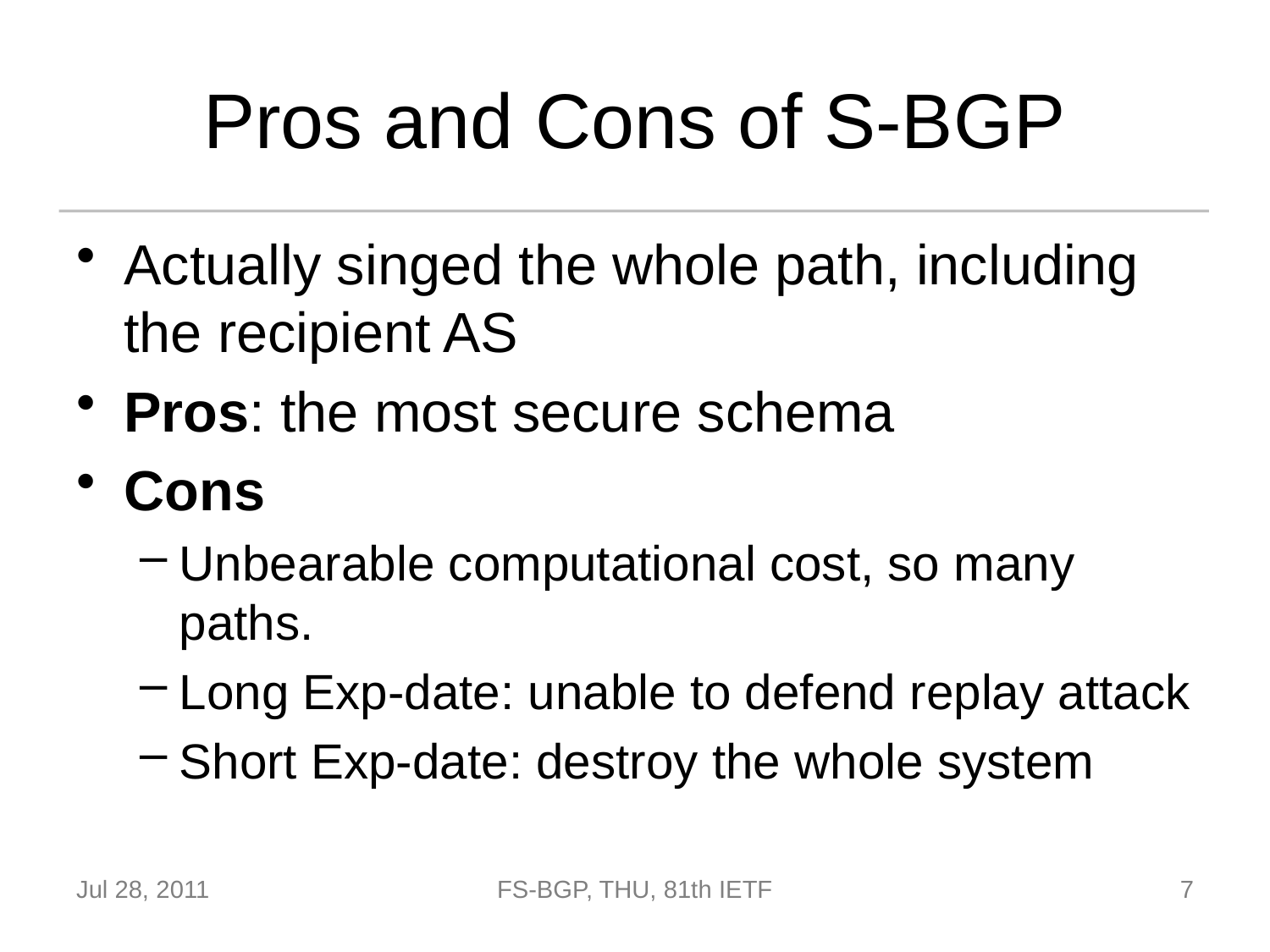

# Pros and Cons of S-BGP
Actually singed the whole path, including the recipient AS
Pros: the most secure schema
Cons
Unbearable computational cost, so many paths.
Long Exp-date: unable to defend replay attack
Short Exp-date: destroy the whole system
Jul 28, 2011
FS-BGP, THU, 81th IETF
7